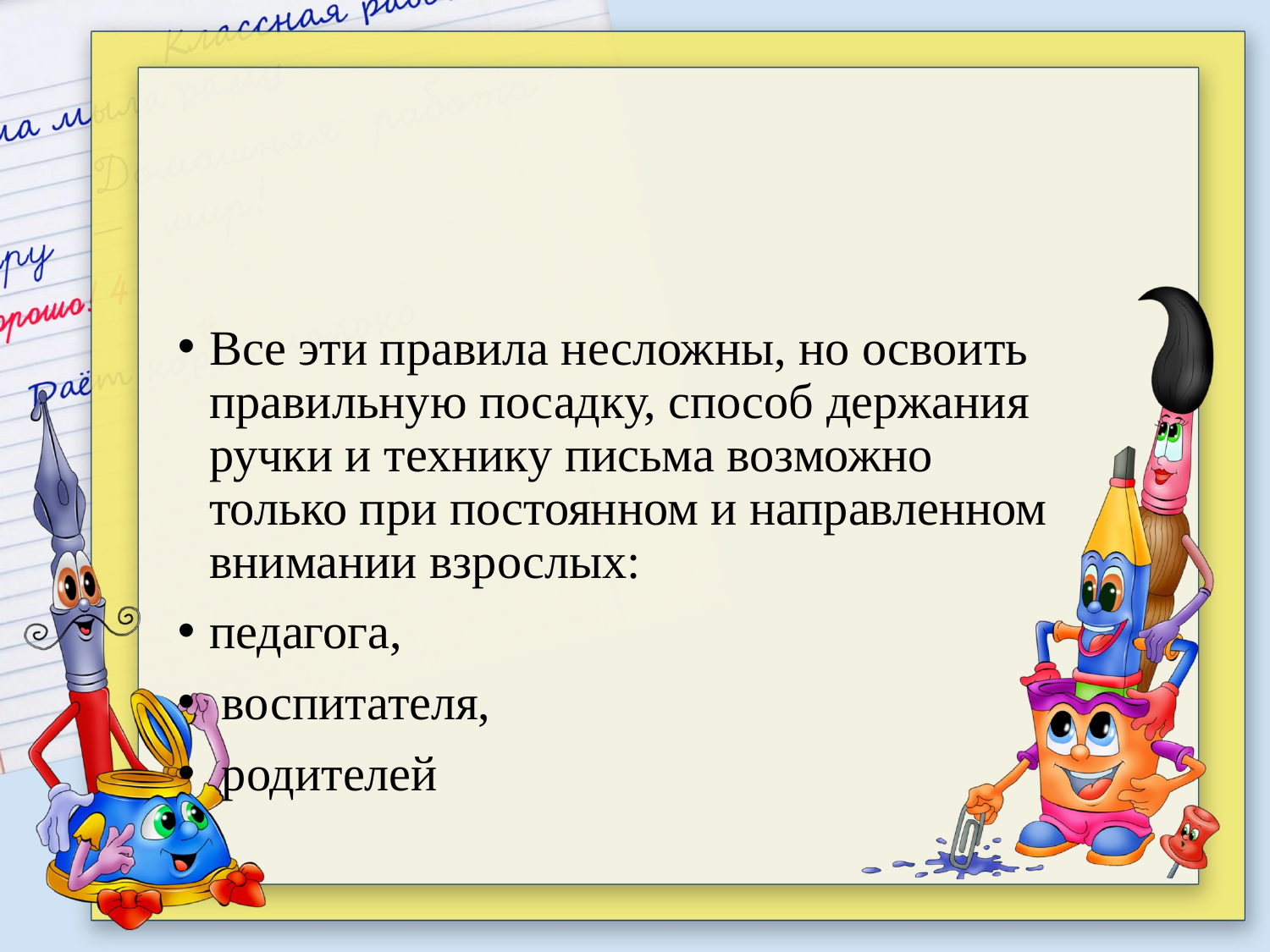

#
Все эти правила несложны, но освоить правильную посадку, способ держания ручки и технику письма возможно только при постоянном и направленном внимании взрослых:
педагога,
 воспитателя,
 родителей